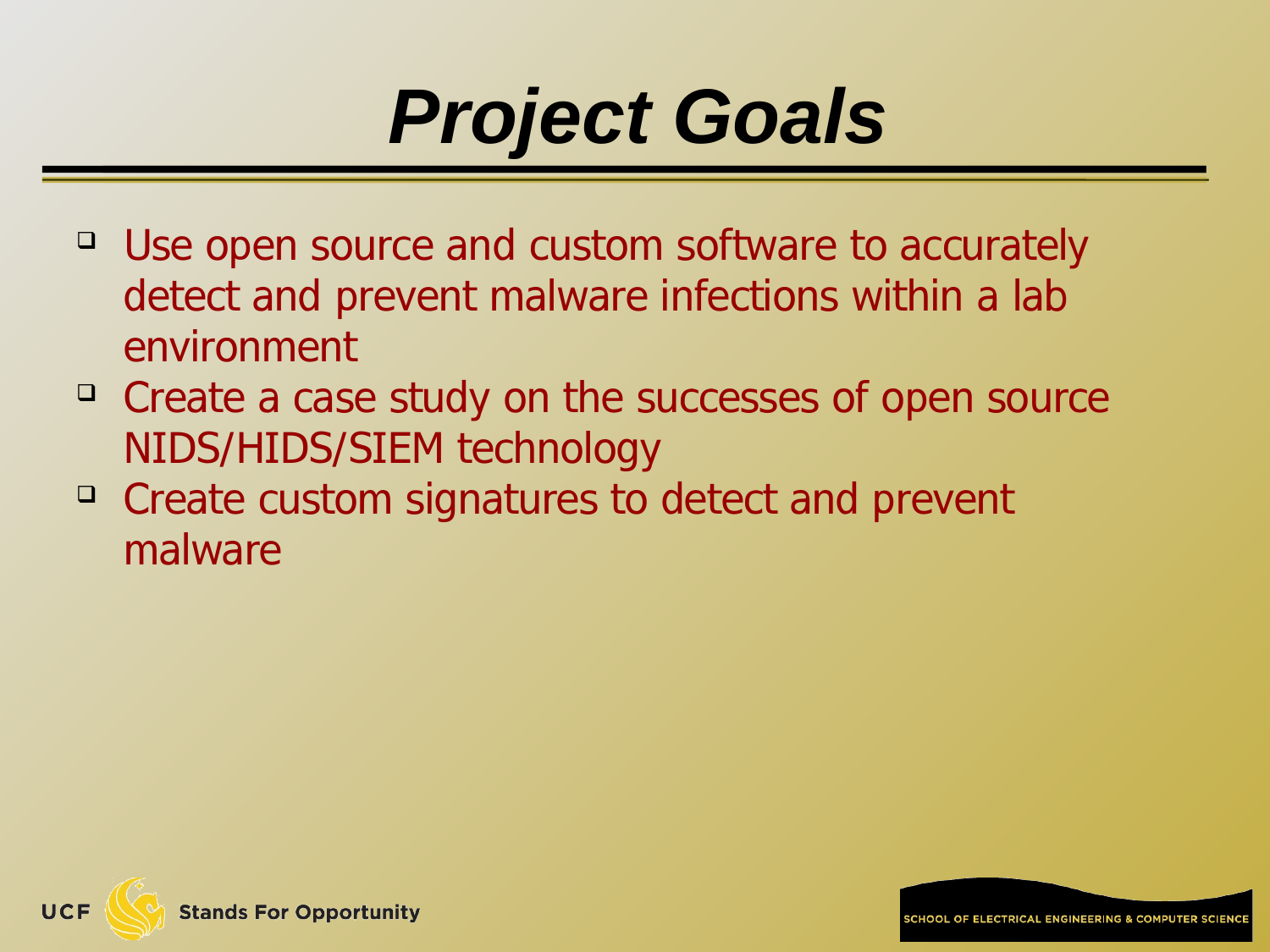

# Project Goals
Use open source and custom software to accurately detect and prevent malware infections within a lab environment
Create a case study on the successes of open source NIDS/HIDS/SIEM technology
Create custom signatures to detect and prevent malware